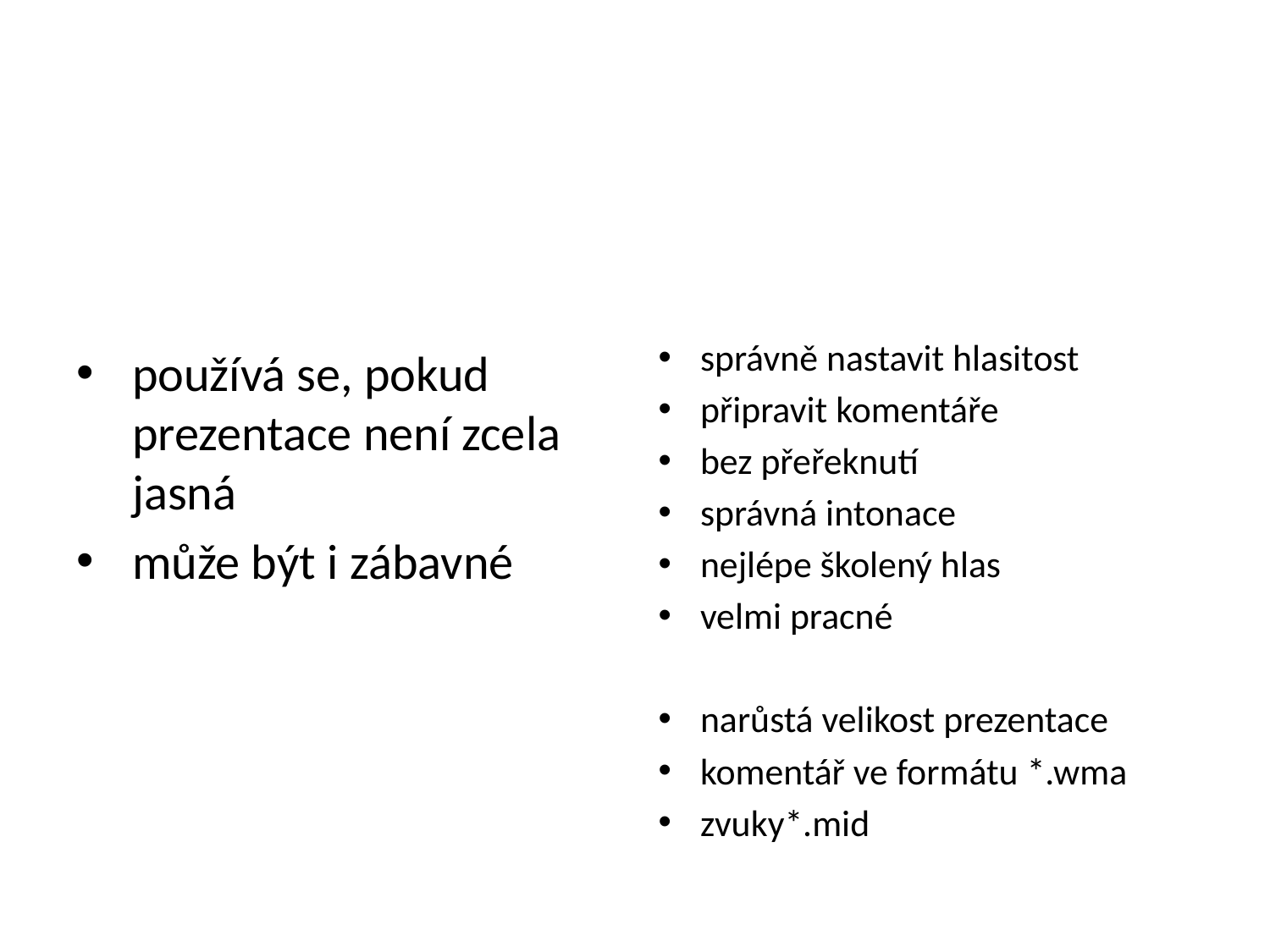

# Zvukový komentář

správně nastavit hlasitost
připravit komentáře
bez přeřeknutí
správná intonace
nejlépe školený hlas
velmi pracné

narůstá velikost prezentace
komentář ve formátu *.wma
zvuky*.mid

používá se, pokud prezentace není zcela jasná
může být i zábavné